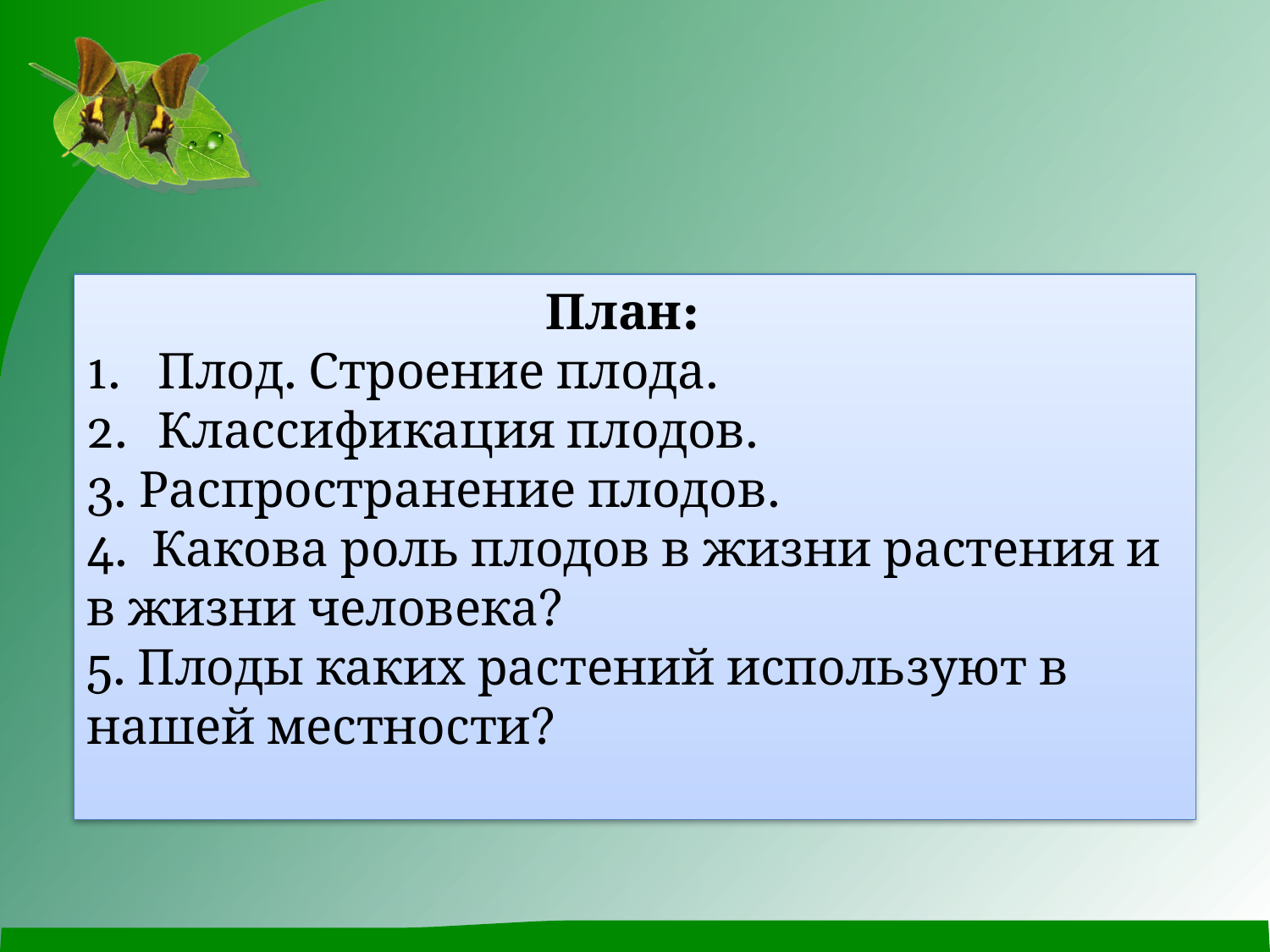

План:
Плод. Строение плода.
Классификация плодов.
3. Распространение плодов.
4.  Какова роль плодов в жизни растения и в жизни человека?
5. Плоды каких растений используют в нашей местности?